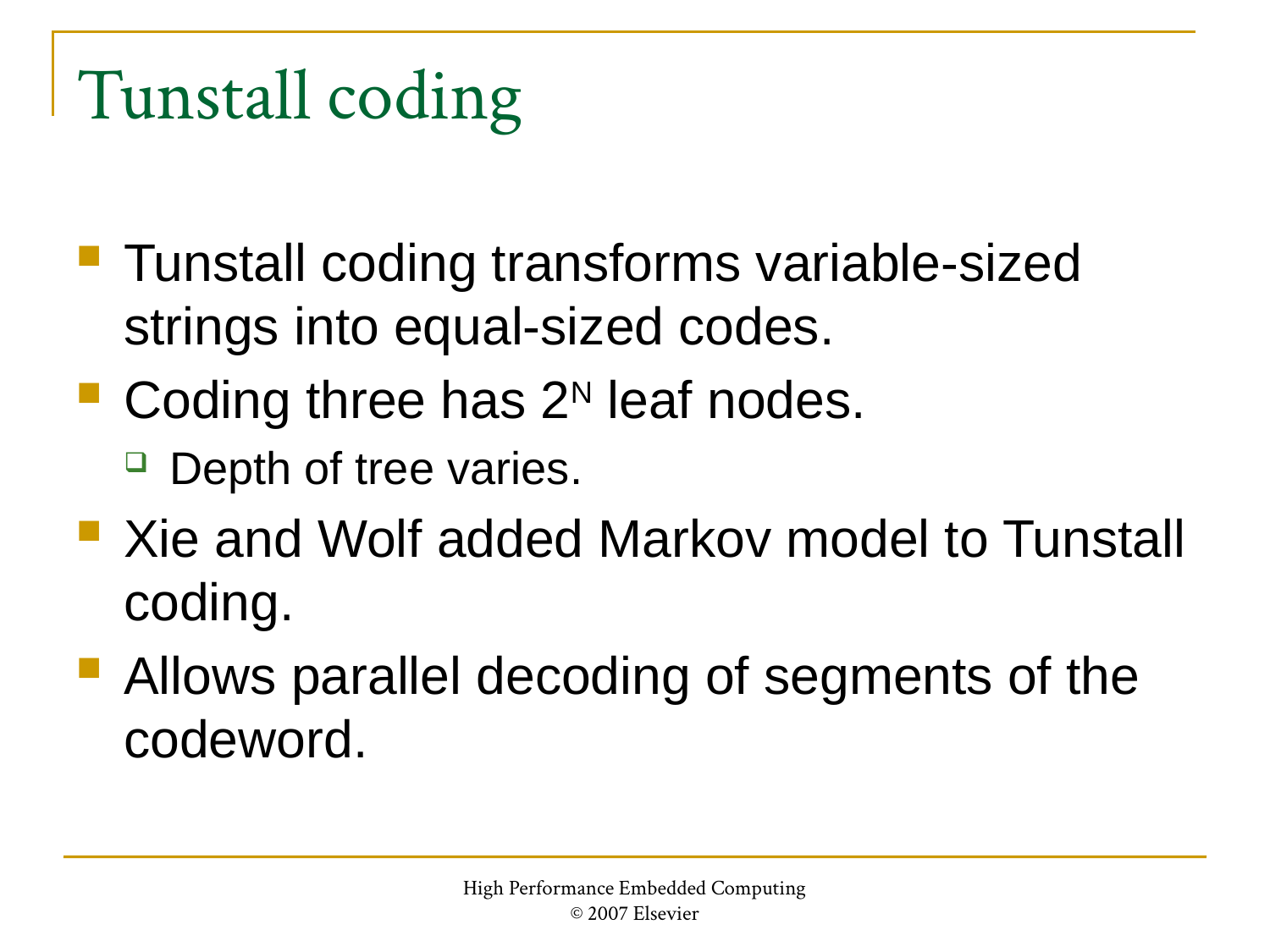

# Tunstall coding
Tunstall coding transforms variable-sized strings into equal-sized codes.
Coding three has 2N leaf nodes.
Depth of tree varies.
Xie and Wolf added Markov model to Tunstall coding.
Allows parallel decoding of segments of the codeword.
High Performance Embedded Computing
© 2007 Elsevier